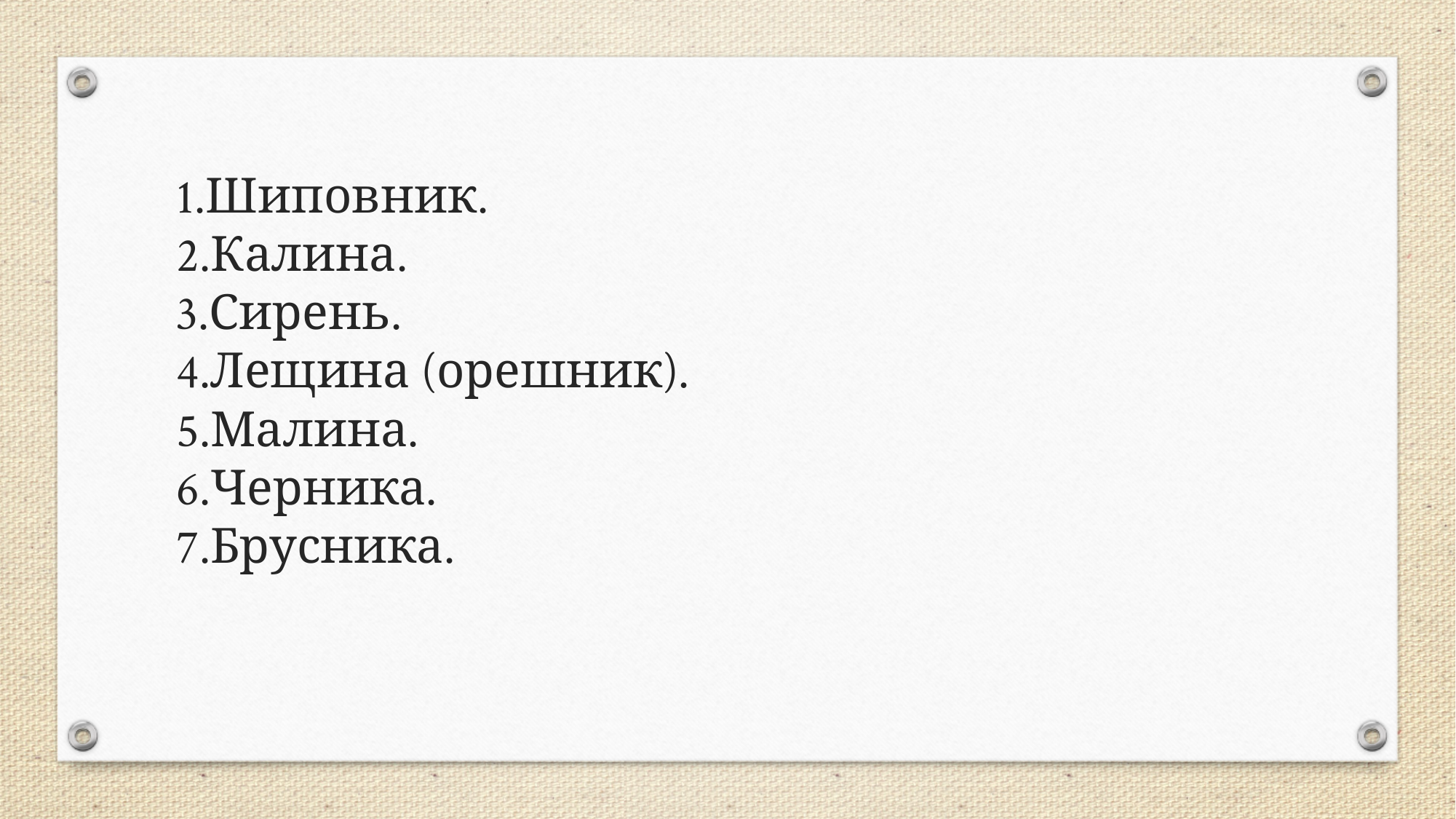

# 1.Шиповник. 2.Калина. 3.Сирень. 4.Лещина (орешник). 5.Малина. 6.Черника. 7.Брусника.